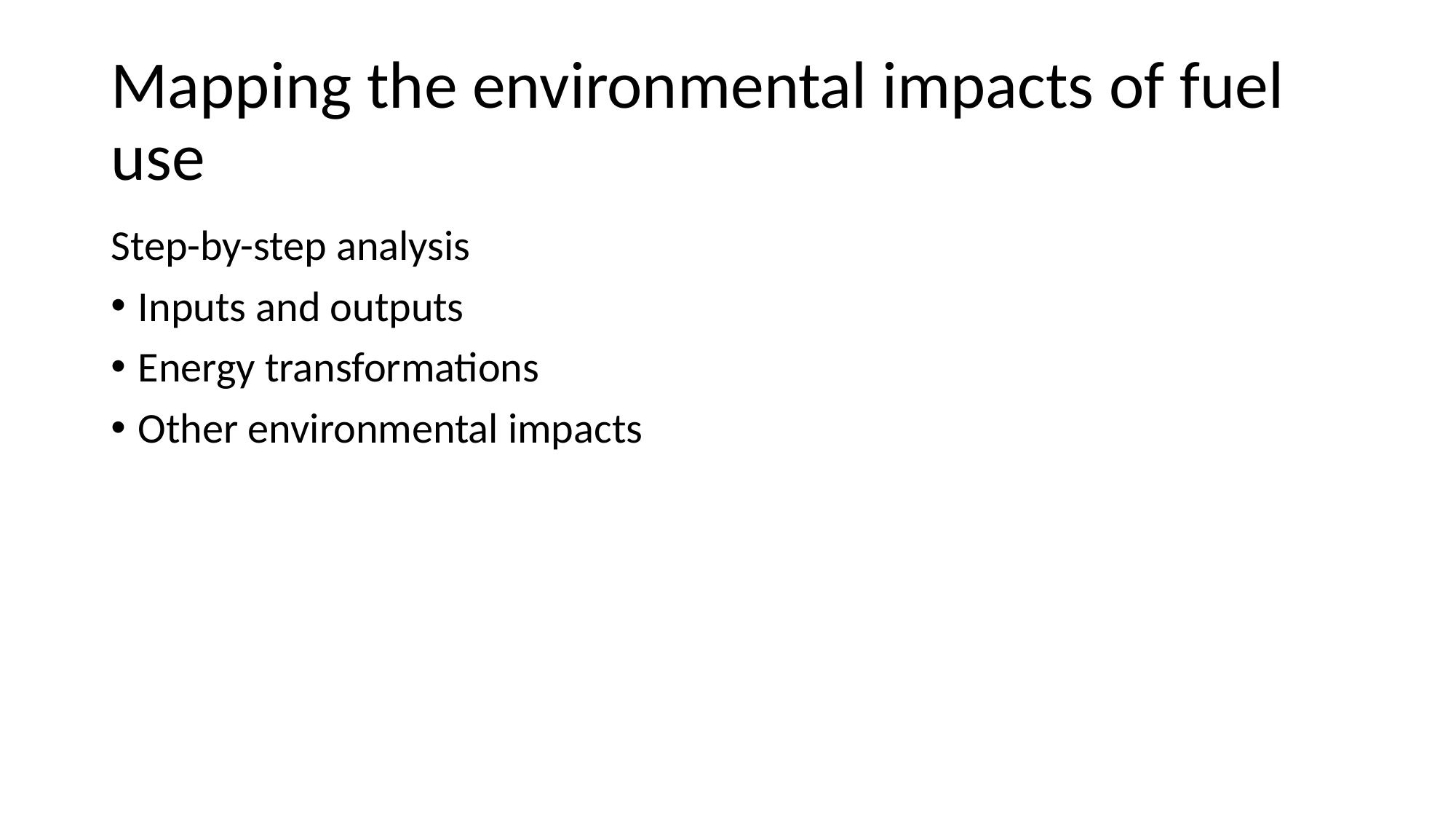

# Mapping the environmental impacts of fuel use
Step-by-step analysis
Inputs and outputs
Energy transformations
Other environmental impacts